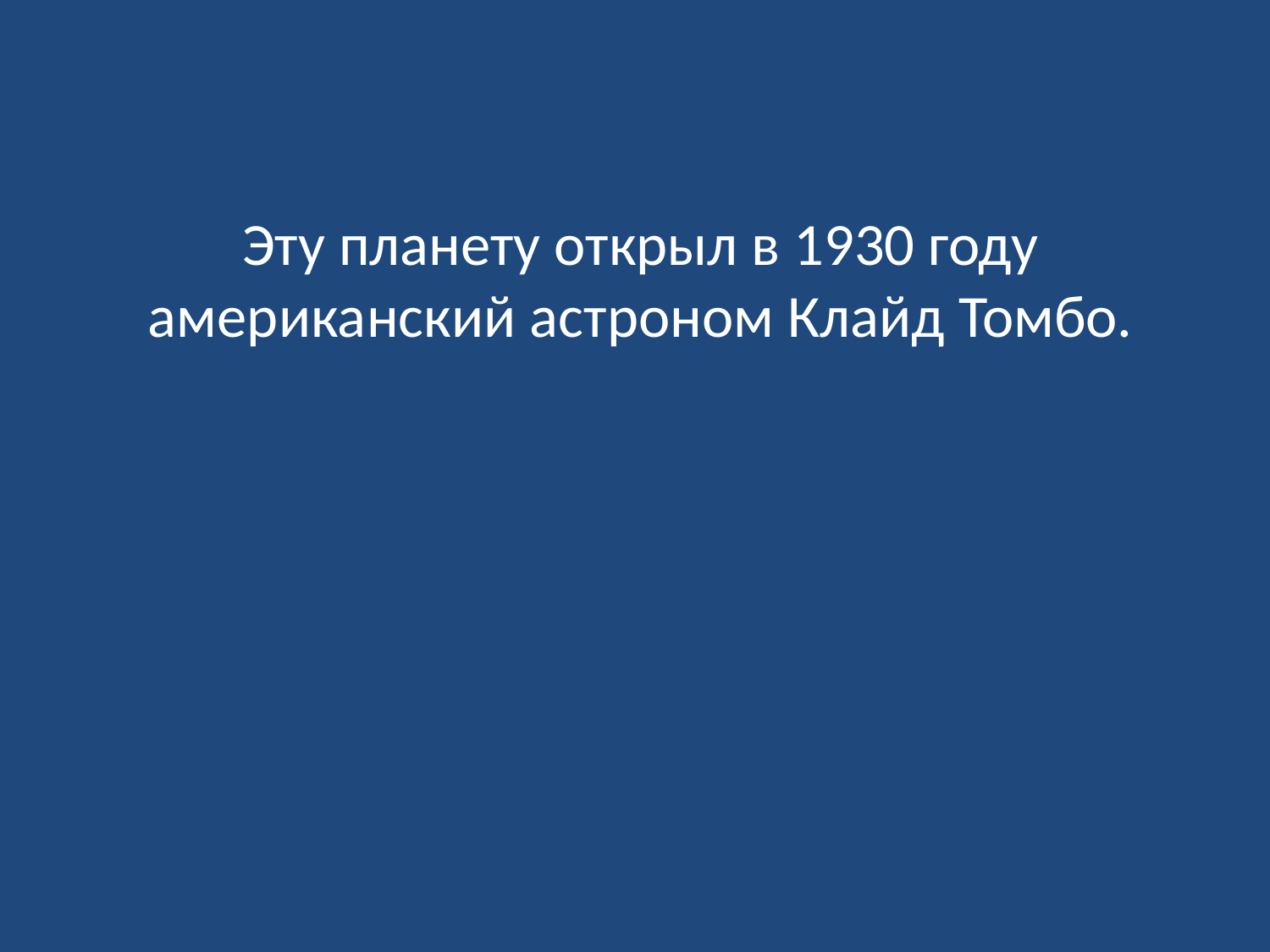

# Эту планету открыл в 1930 году американский астроном Клайд Томбо.